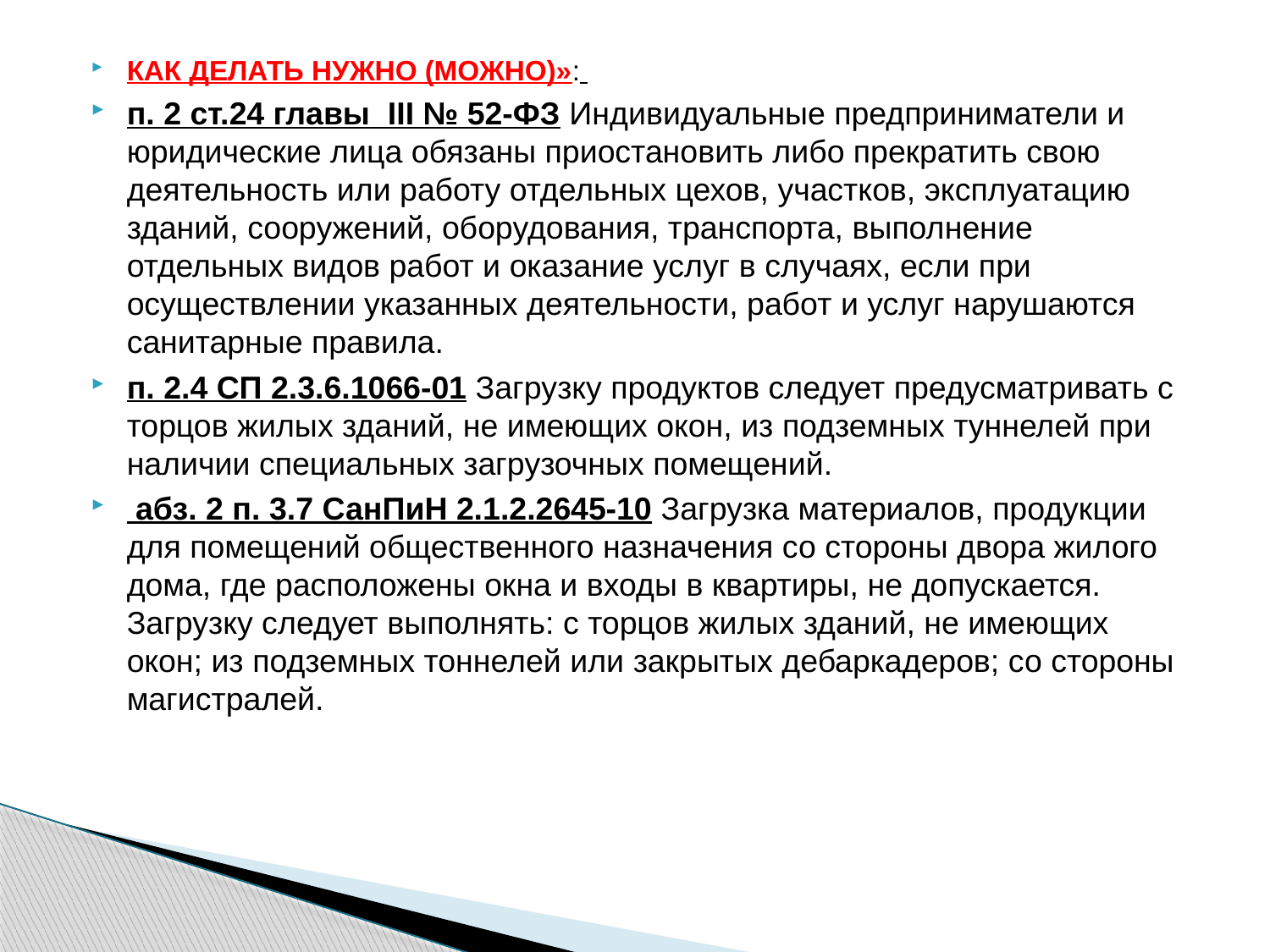

КАК ДЕЛАТЬ НУЖНО (МОЖНО)»:
п. 2 ст.24 главы  III № 52-ФЗ Индивидуальные предприниматели и юридические лица обязаны приостановить либо прекратить свою деятельность или работу отдельных цехов, участков, эксплуатацию зданий, сооружений, оборудования, транспорта, выполнение отдельных видов работ и оказание услуг в случаях, если при осуществлении указанных деятельности, работ и услуг нарушаются санитарные правила.
п. 2.4 СП 2.3.6.1066-01 Загрузку продуктов следует предусматривать с торцов жилых зданий, не имеющих окон, из подземных туннелей при наличии специальных загрузочных помещений.
 абз. 2 п. 3.7 СанПиН 2.1.2.2645-10 Загрузка материалов, продукции для помещений общественного назначения со стороны двора жилого дома, где расположены окна и входы в квартиры, не допускается. Загрузку следует выполнять: с торцов жилых зданий, не имеющих окон; из подземных тоннелей или закрытых дебаркадеров; со стороны магистралей.